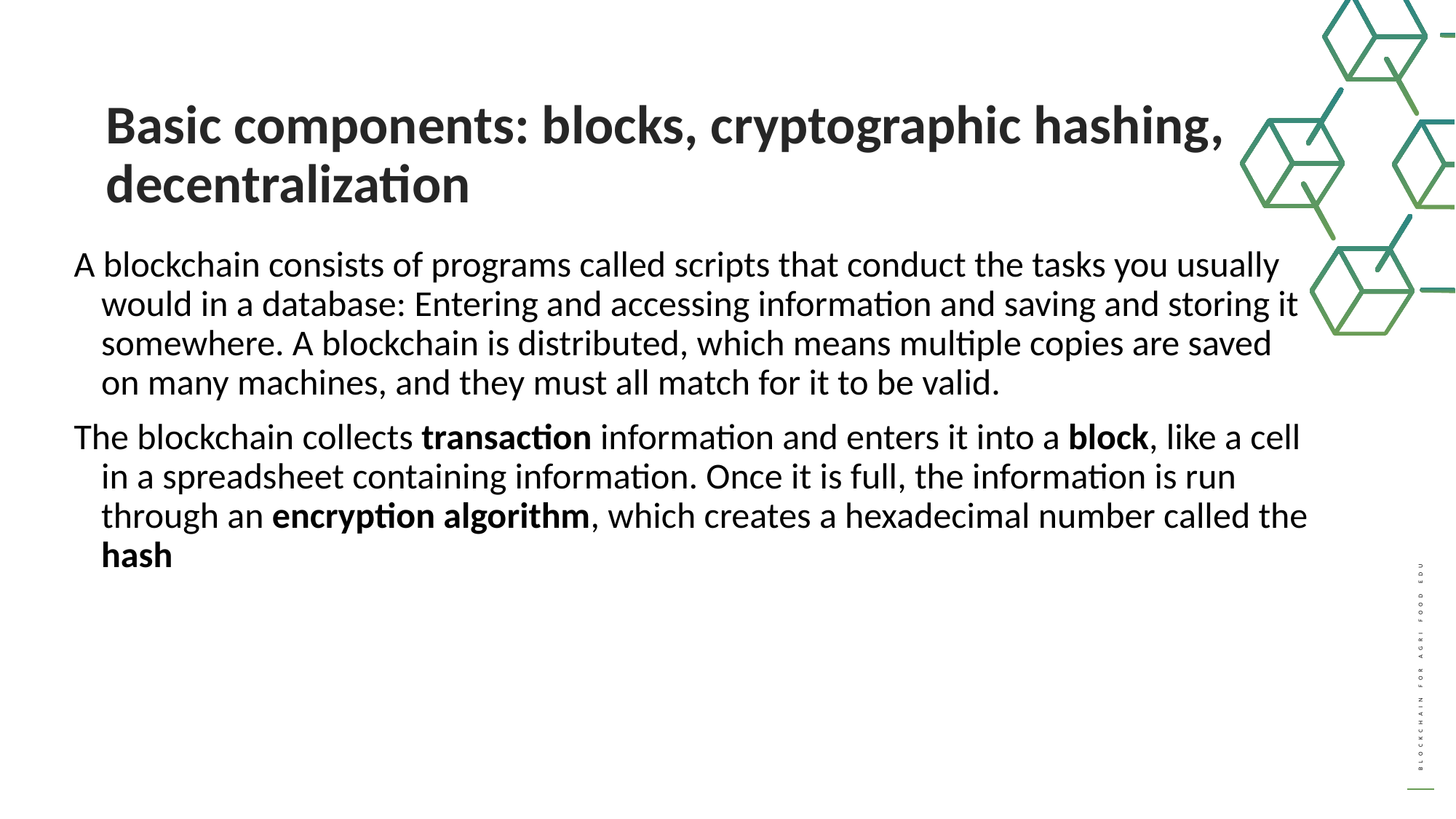

Basic components: blocks, cryptographic hashing, decentralization
A blockchain consists of programs called scripts that conduct the tasks you usually would in a database: Entering and accessing information and saving and storing it somewhere. A blockchain is distributed, which means multiple copies are saved on many machines, and they must all match for it to be valid.
The blockchain collects transaction information and enters it into a block, like a cell in a spreadsheet containing information. Once it is full, the information is run through an encryption algorithm, which creates a hexadecimal number called the hash